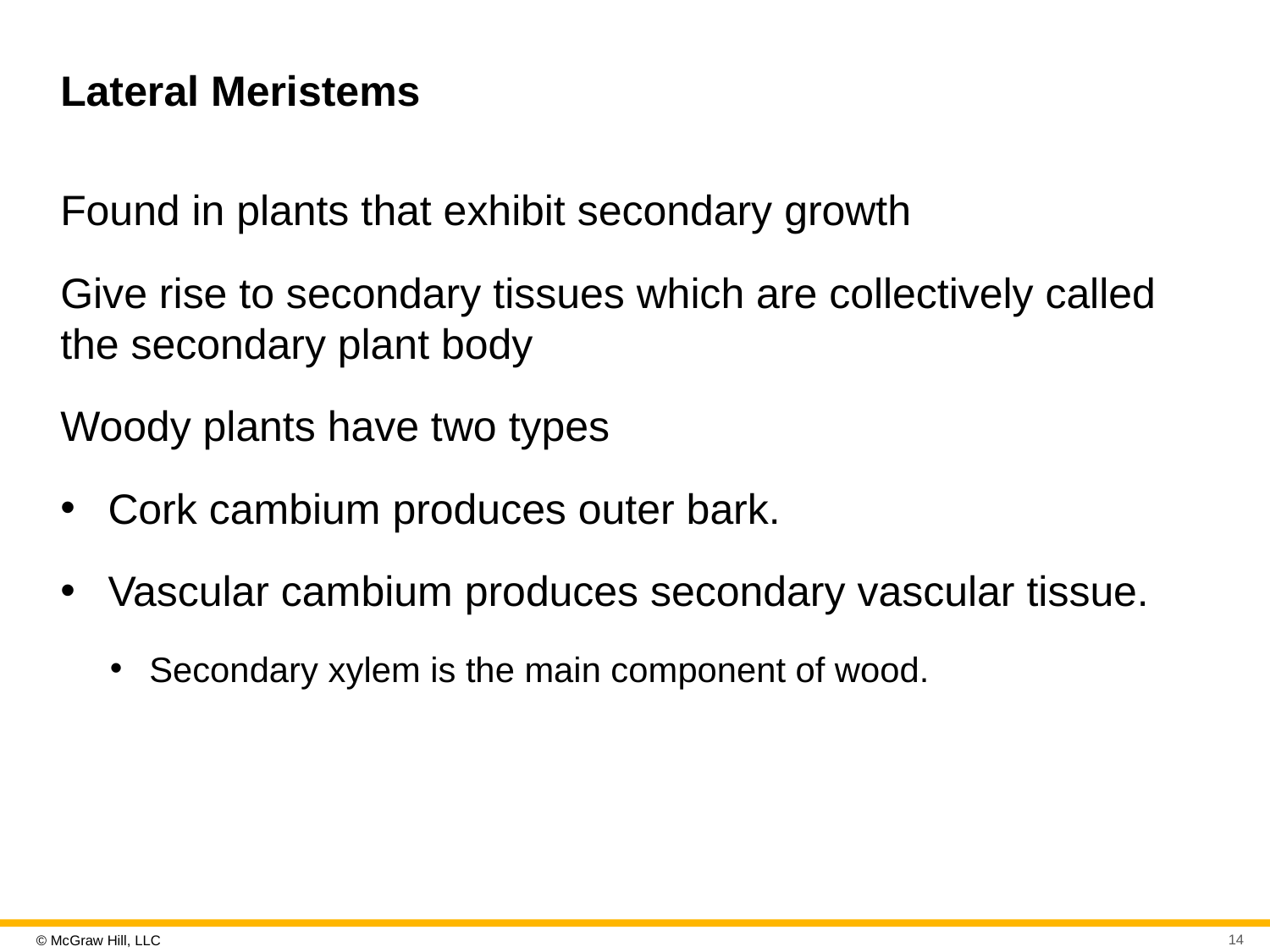

# Lateral Meristems
Found in plants that exhibit secondary growth
Give rise to secondary tissues which are collectively called the secondary plant body
Woody plants have two types
Cork cambium produces outer bark.
Vascular cambium produces secondary vascular tissue.
Secondary xylem is the main component of wood.
14